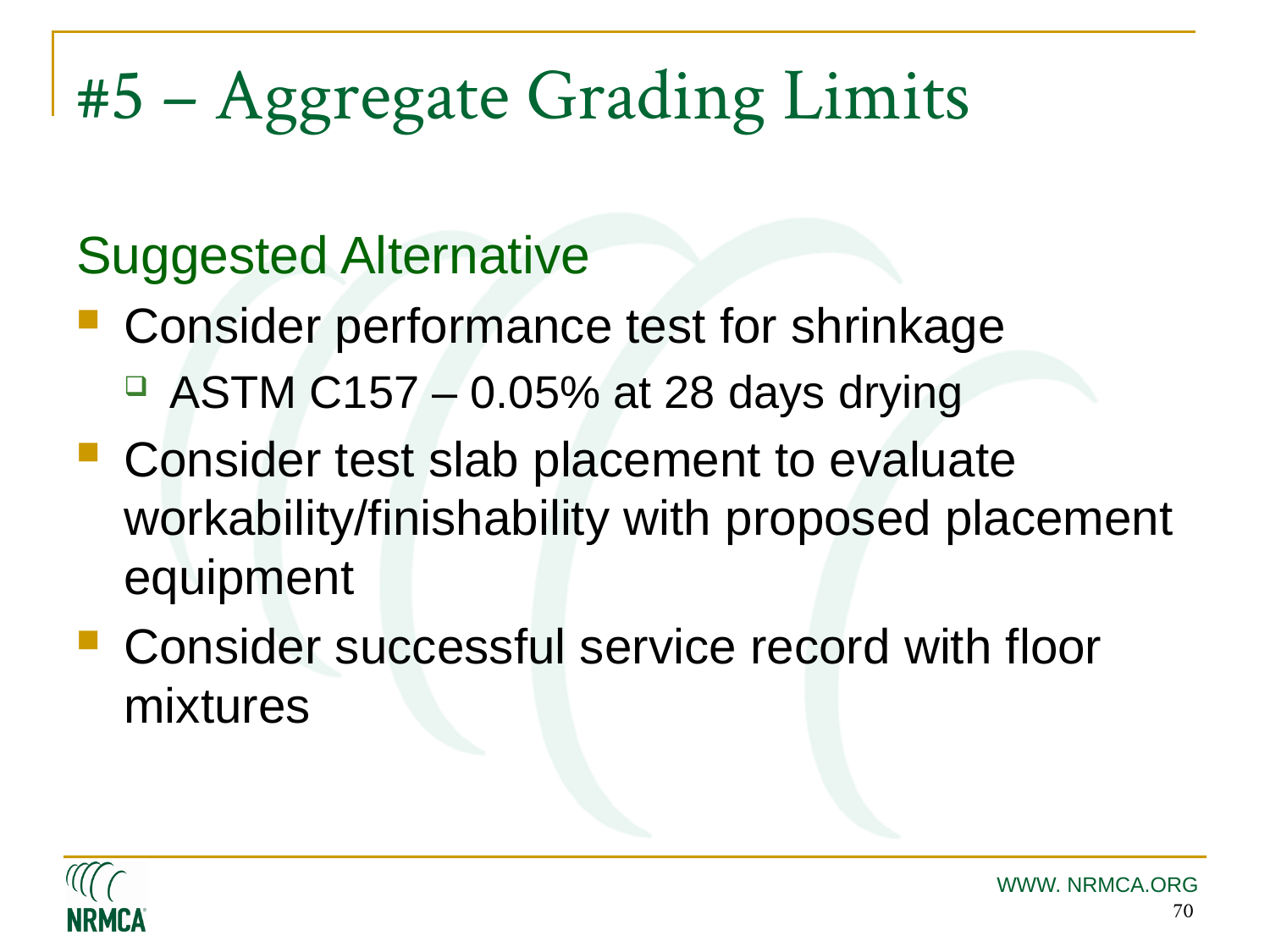

# #5 – Aggregate Grading Limits
Suggested Alternative
Consider performance test for shrinkage
ASTM C157 – 0.05% at 28 days drying
Consider test slab placement to evaluate workability/finishability with proposed placement equipment
Consider successful service record with floor mixtures

70